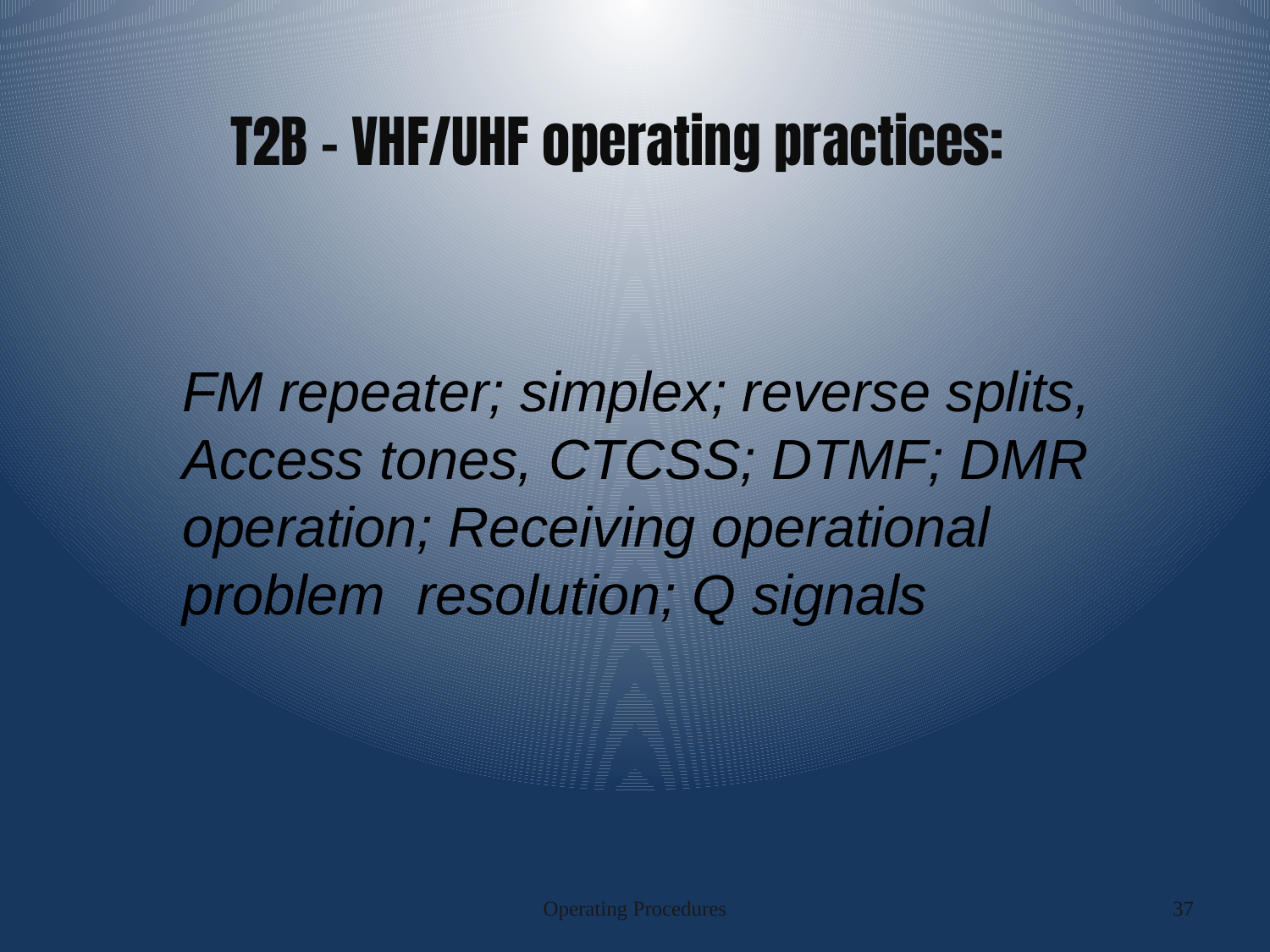

# T2B – VHF/UHF operating practices:
FM repeater; simplex; reverse splits, Access tones, CTCSS; DTMF; DMR operation; Receiving operational problem  resolution; Q signals
Operating Procedures
37